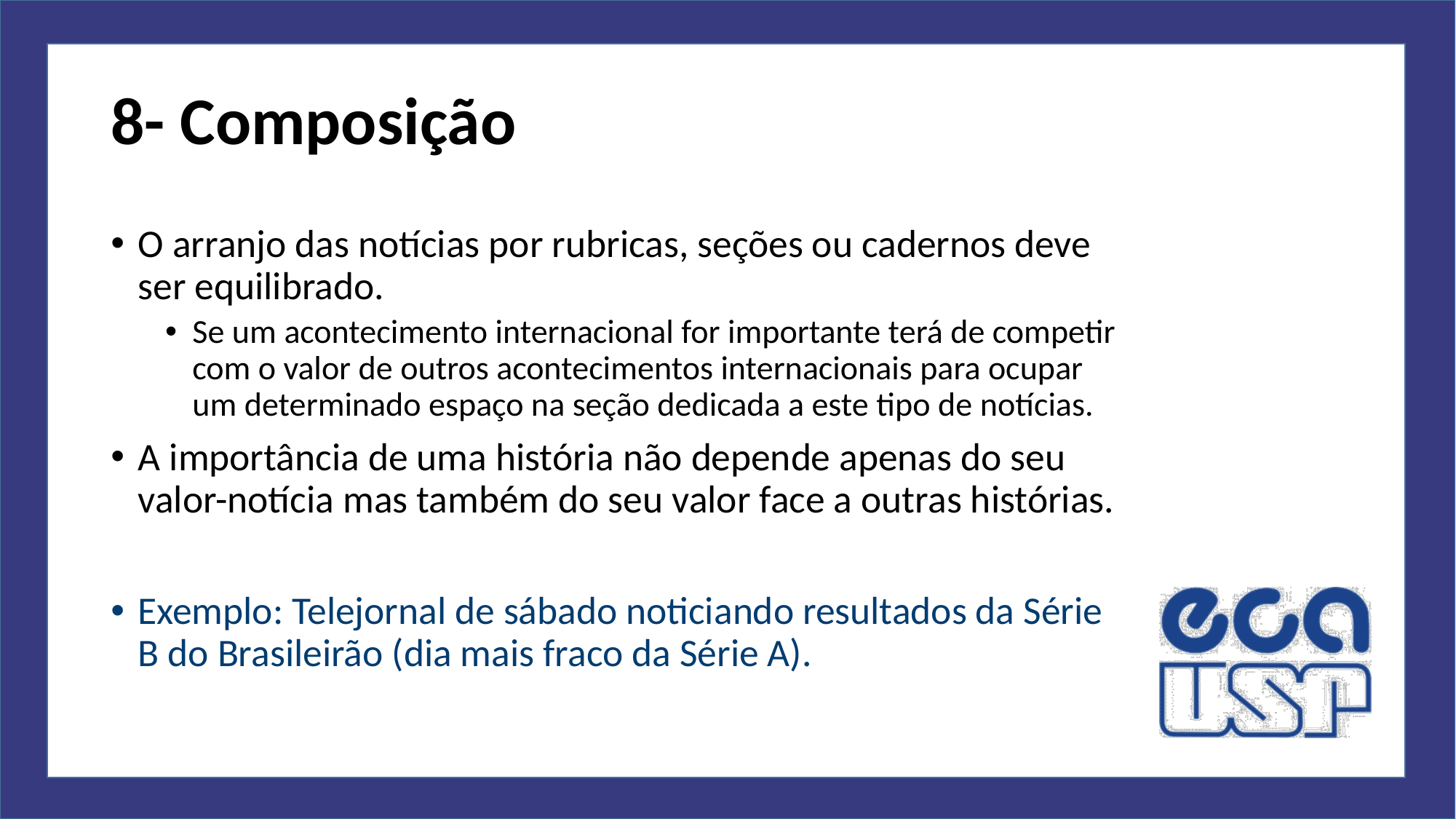

# 8- Composição
O arranjo das notícias por rubricas, seções ou cadernos deve ser equilibrado.
Se um acontecimento internacional for importante terá de competir com o valor de outros acontecimentos internacionais para ocupar um determinado espaço na seção dedicada a este tipo de notícias.
A importância de uma história não depende apenas do seu valor-notícia mas também do seu valor face a outras histórias.

Exemplo: Telejornal de sábado noticiando resultados da Série B do Brasileirão (dia mais fraco da Série A).